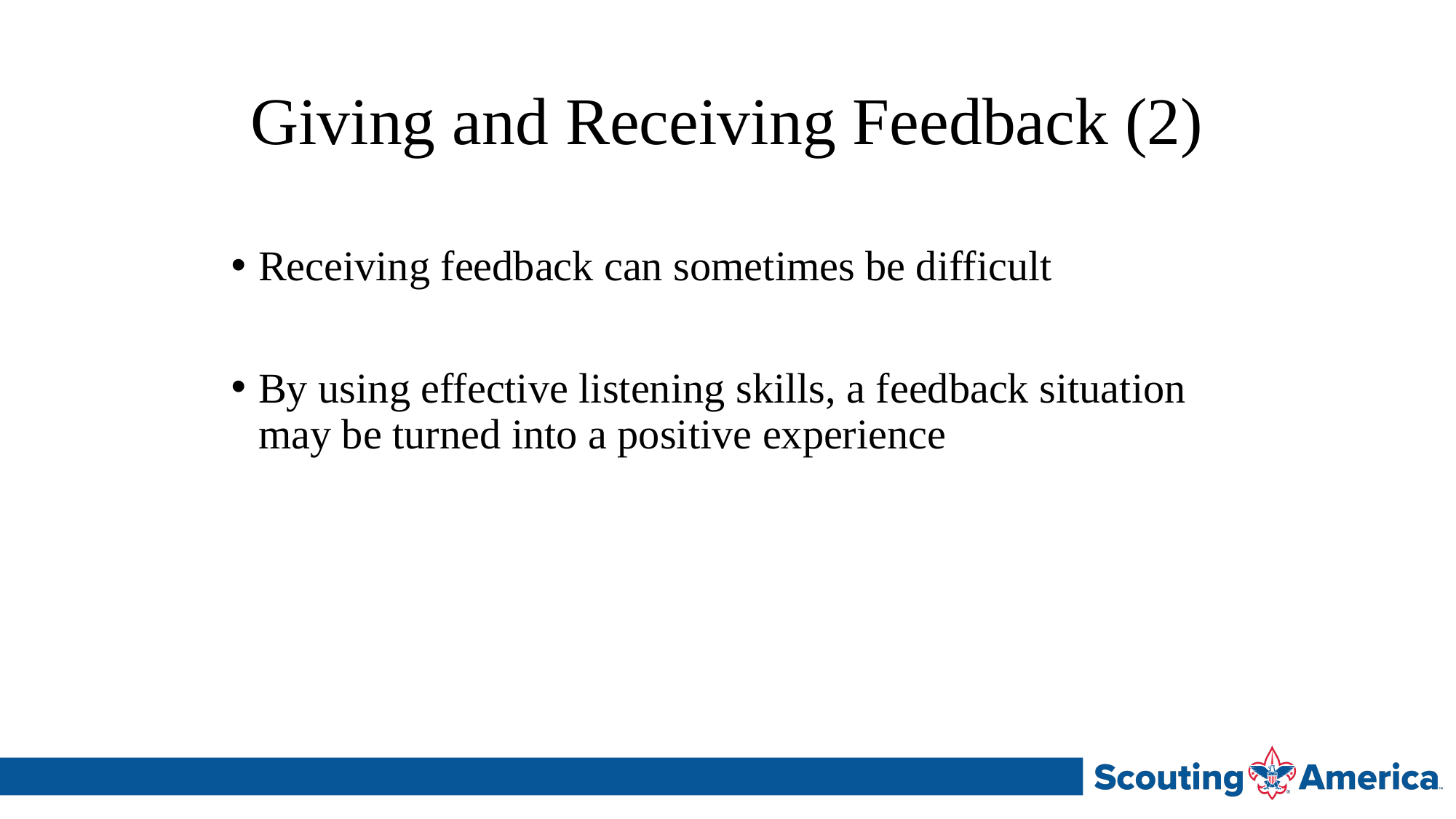

# Giving and Receiving Feedback (2)
Receiving feedback can sometimes be difficult

By using effective listening skills, a feedback situation may be turned into a positive experience